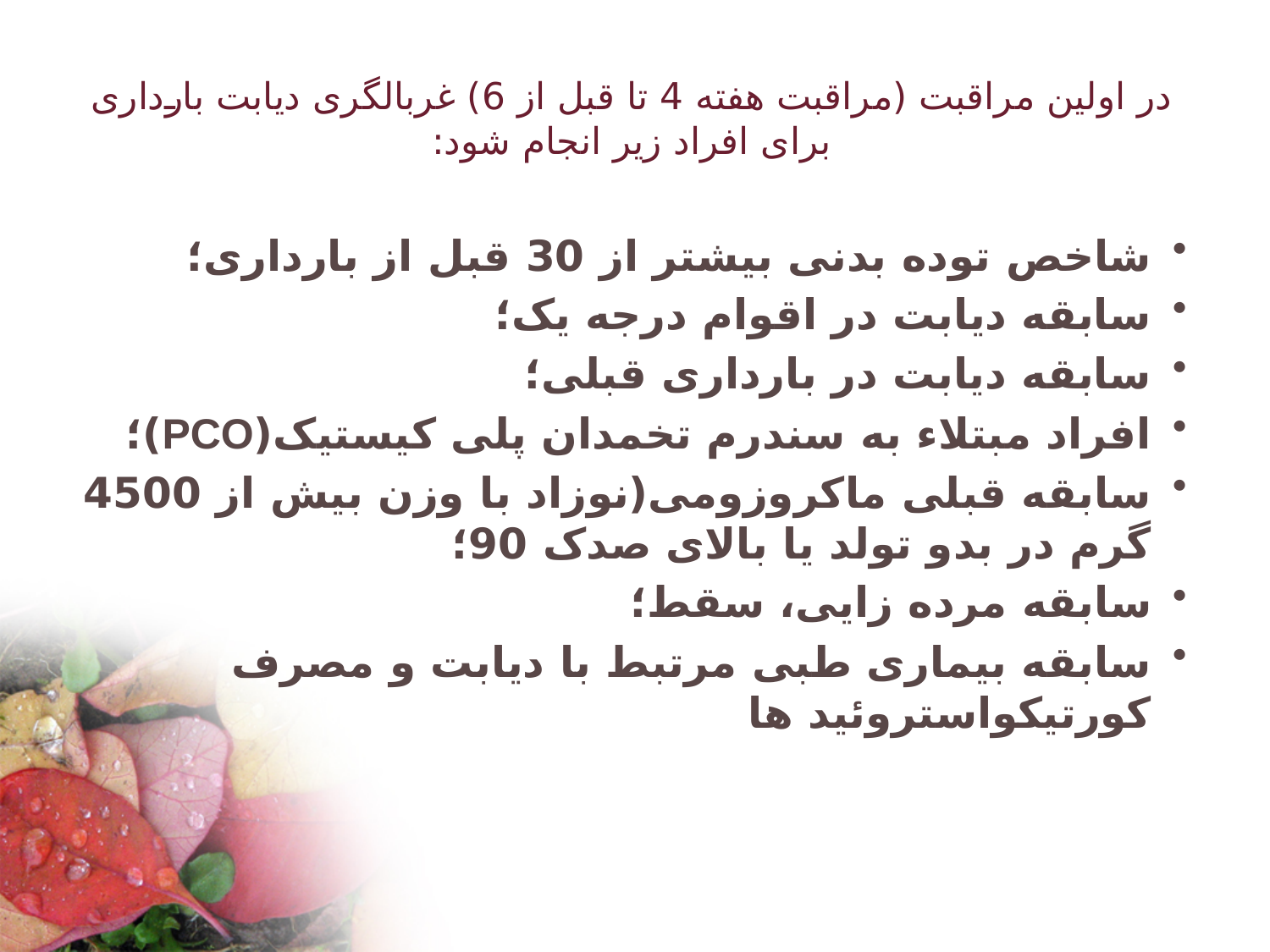

# در اولین مراقبت (مراقبت هفته 4 تا قبل از 6) غربالگری دیابت بارداری برای افراد زیر انجام شود:
شاخص توده بدنی بیشتر از 30 قبل از بارداری؛
سابقه دیابت در اقوام درجه یک؛
سابقه دیابت در بارداری قبلی؛
افراد مبتلاء به سندرم تخمدان پلی کیستیک(PCO)؛
سابقه قبلی ماکروزومی(نوزاد با وزن بیش از 4500 گرم در بدو تولد یا بالای صدک 90؛
سابقه مرده زایی، سقط؛
سابقه بیماری طبی مرتبط با دیابت و مصرف کورتیکواستروئید ها